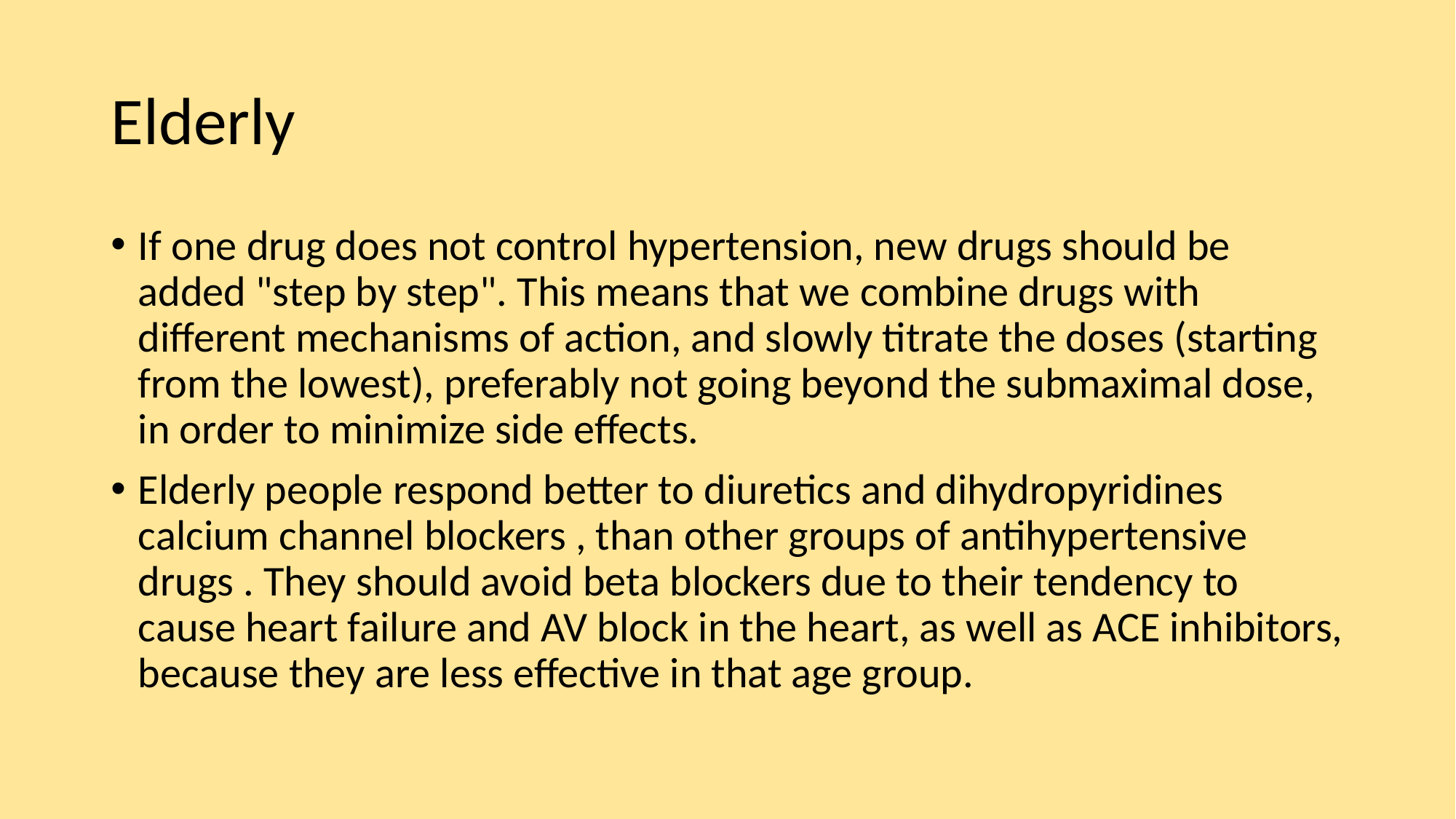

# Elderly
If one drug does not control hypertension, new drugs should be added "step by step". This means that we combine drugs with different mechanisms of action, and slowly titrate the doses (starting from the lowest), preferably not going beyond the submaximal dose, in order to minimize side effects.
Elderly people respond better to diuretics and dihydropyridines calcium channel blockers , than other groups of antihypertensive drugs . They should avoid beta blockers due to their tendency to cause heart failure and AV block in the heart, as well as ACE inhibitors, because they are less effective in that age group.